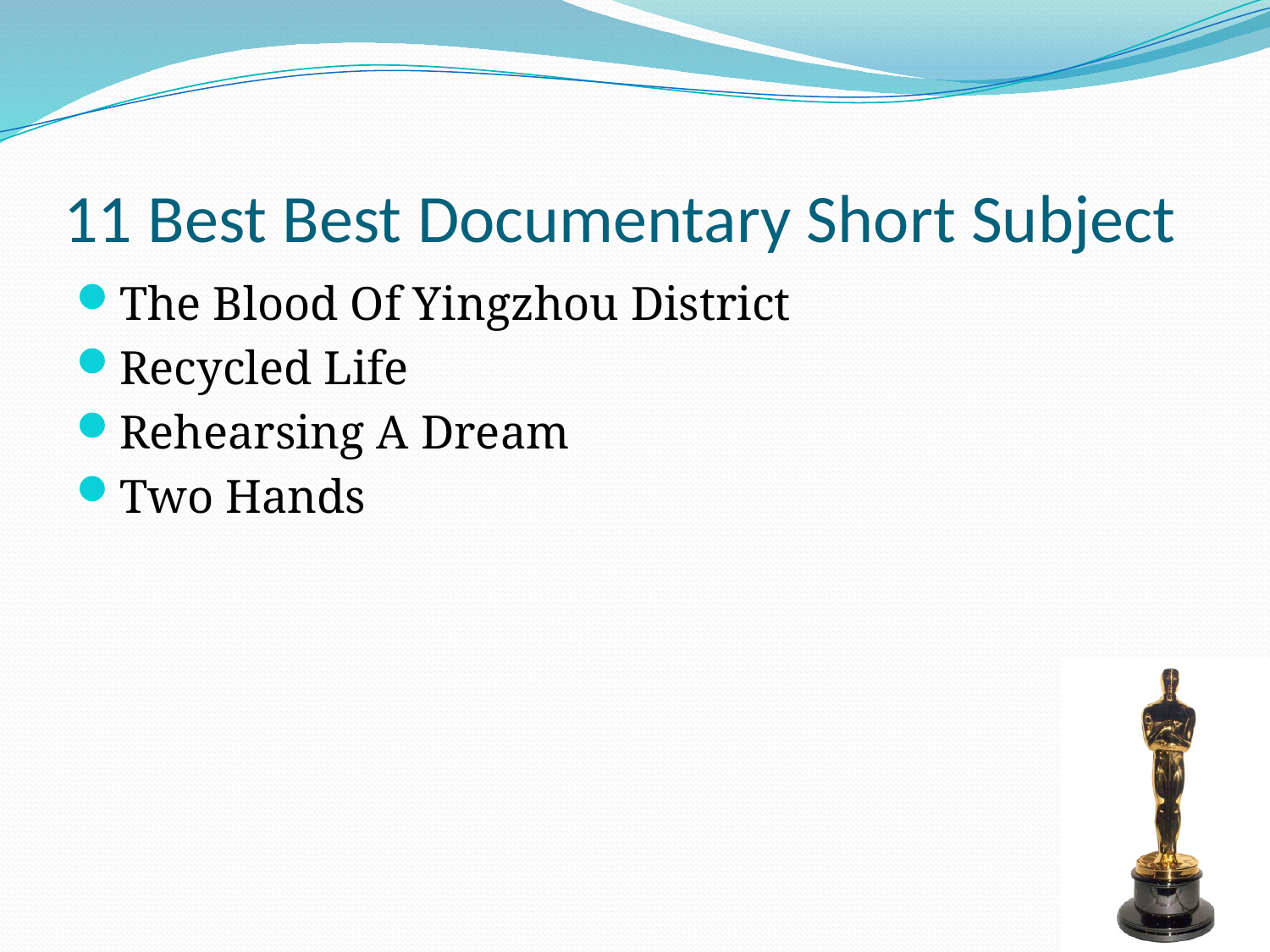

# 11 Best Best Documentary Short Subject
The Blood Of Yingzhou District
Recycled Life
Rehearsing A Dream
Two Hands